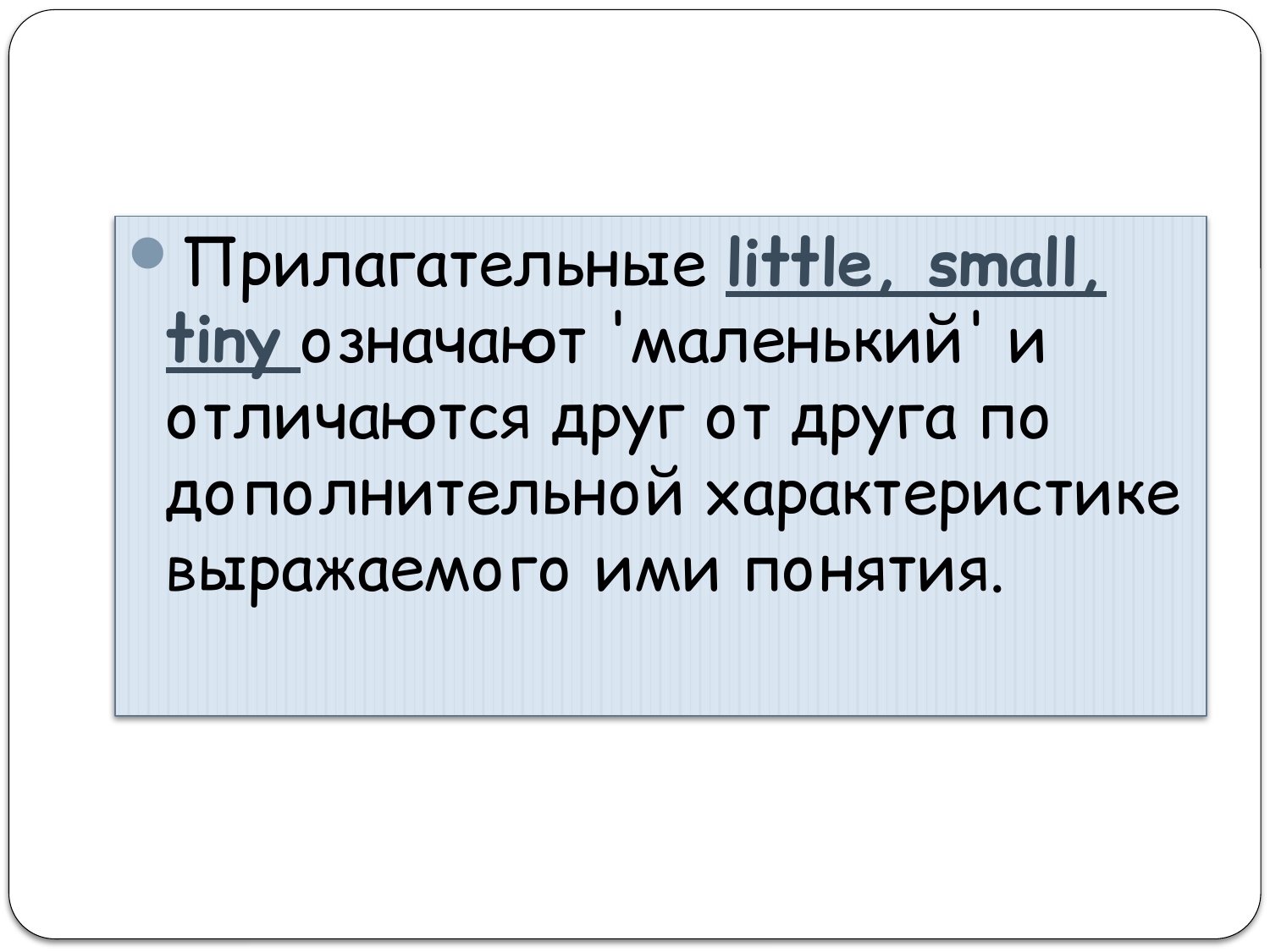

Прилагательные little, small, tiny означают 'маленький' и отличаются друг от друга по дополнительной характеристике выражаемого ими понятия.